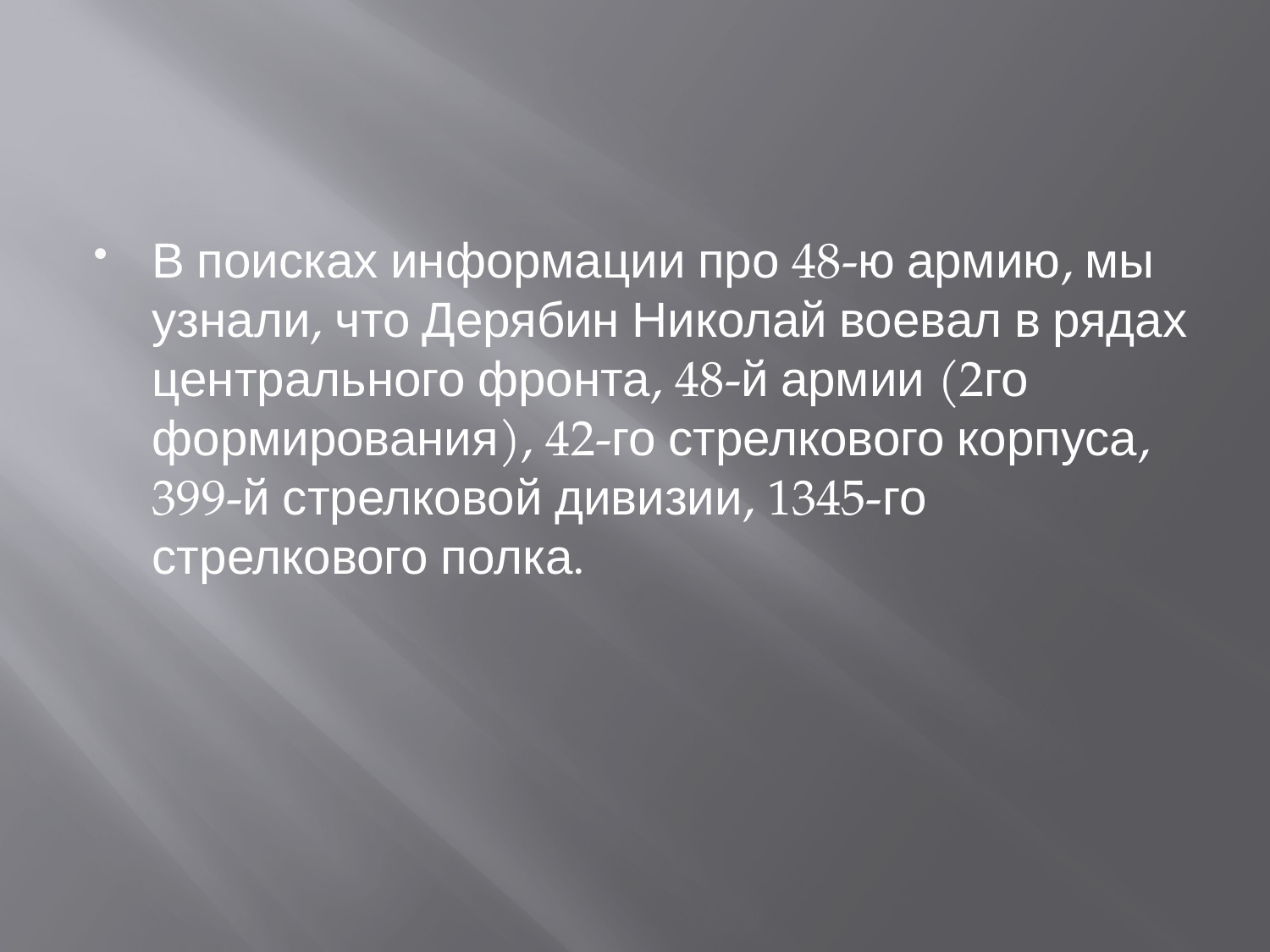

#
В поисках информации про 48-ю армию, мы узнали, что Дерябин Николай воевал в рядах центрального фронта, 48-й армии (2го формирования), 42-го стрелкового корпуса, 399-й стрелковой дивизии, 1345-го стрелкового полка.